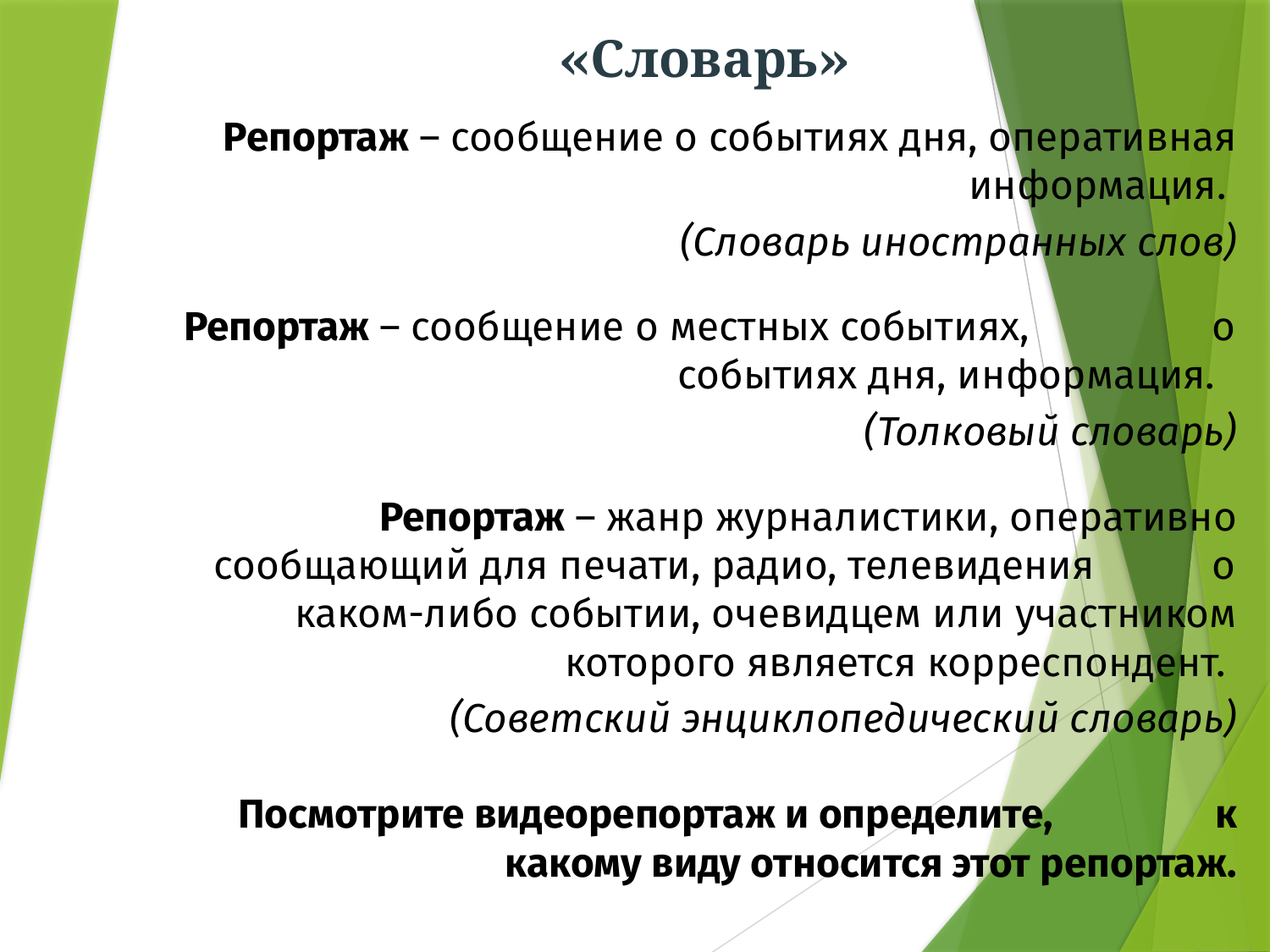

«Словарь»

Репортаж – сообщение о событиях дня, оперативная информация.
                          (Словарь иностранных слов)

Репортаж – сообщение о местных событиях,                 о событиях дня, информация.
                                        (Толковый словарь)

Репортаж – жанр журналистики, оперативно сообщающий для печати, радио, телевидения           о каком-либо событии, очевидцем или участником которого является корреспондент.
(Советский энциклопедический словарь)

Посмотрите видеорепортаж и определите,                 к какому виду относится этот репортаж.